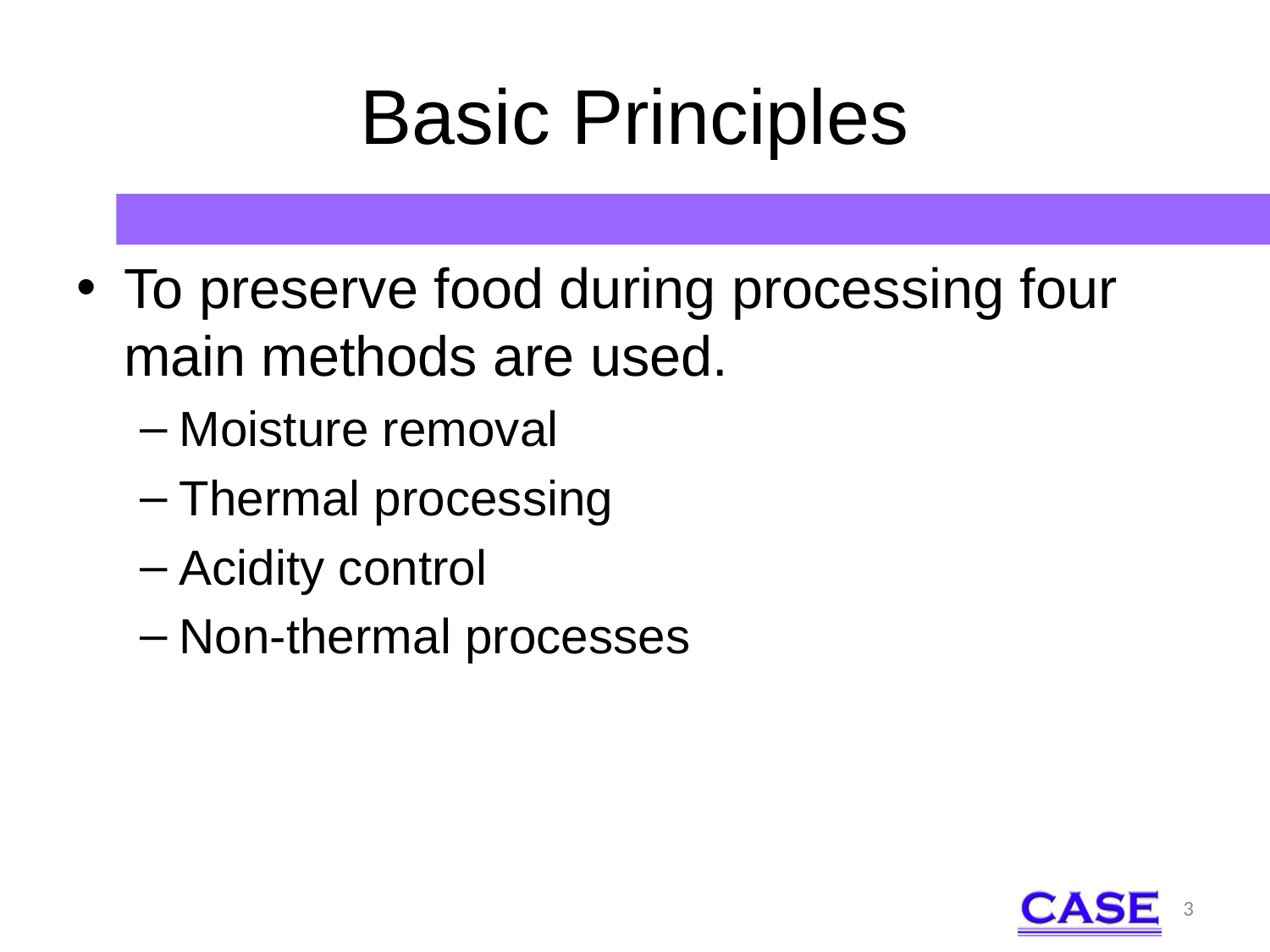

# Basic Principles
To preserve food during processing four main methods are used.
Moisture removal
Thermal processing
Acidity control
Non-thermal processes
3